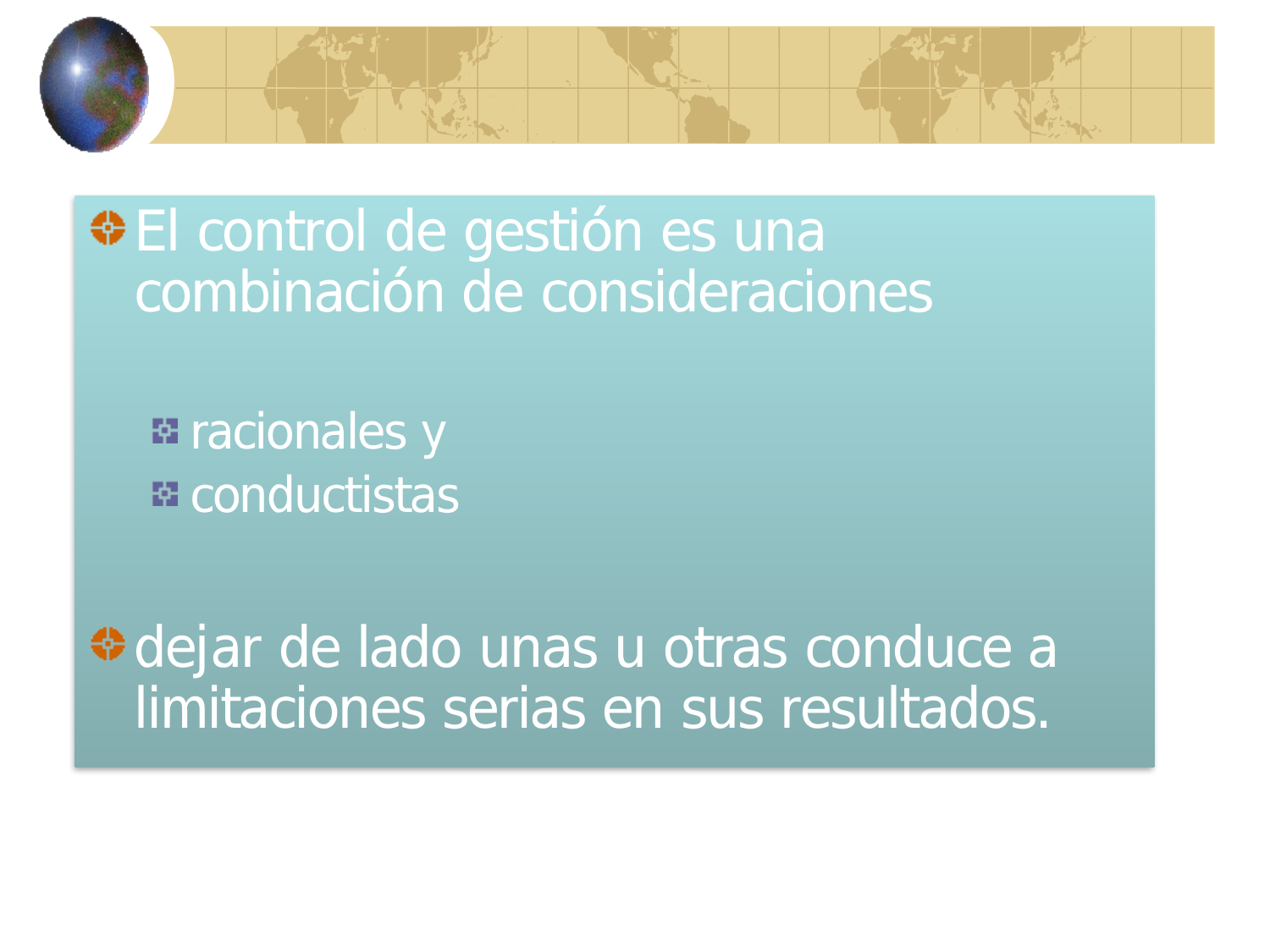

#
El control de gestión es una combinación de consideraciones

racionales y
conductistas

dejar de lado unas u otras conduce a limitaciones serias en sus resultados.